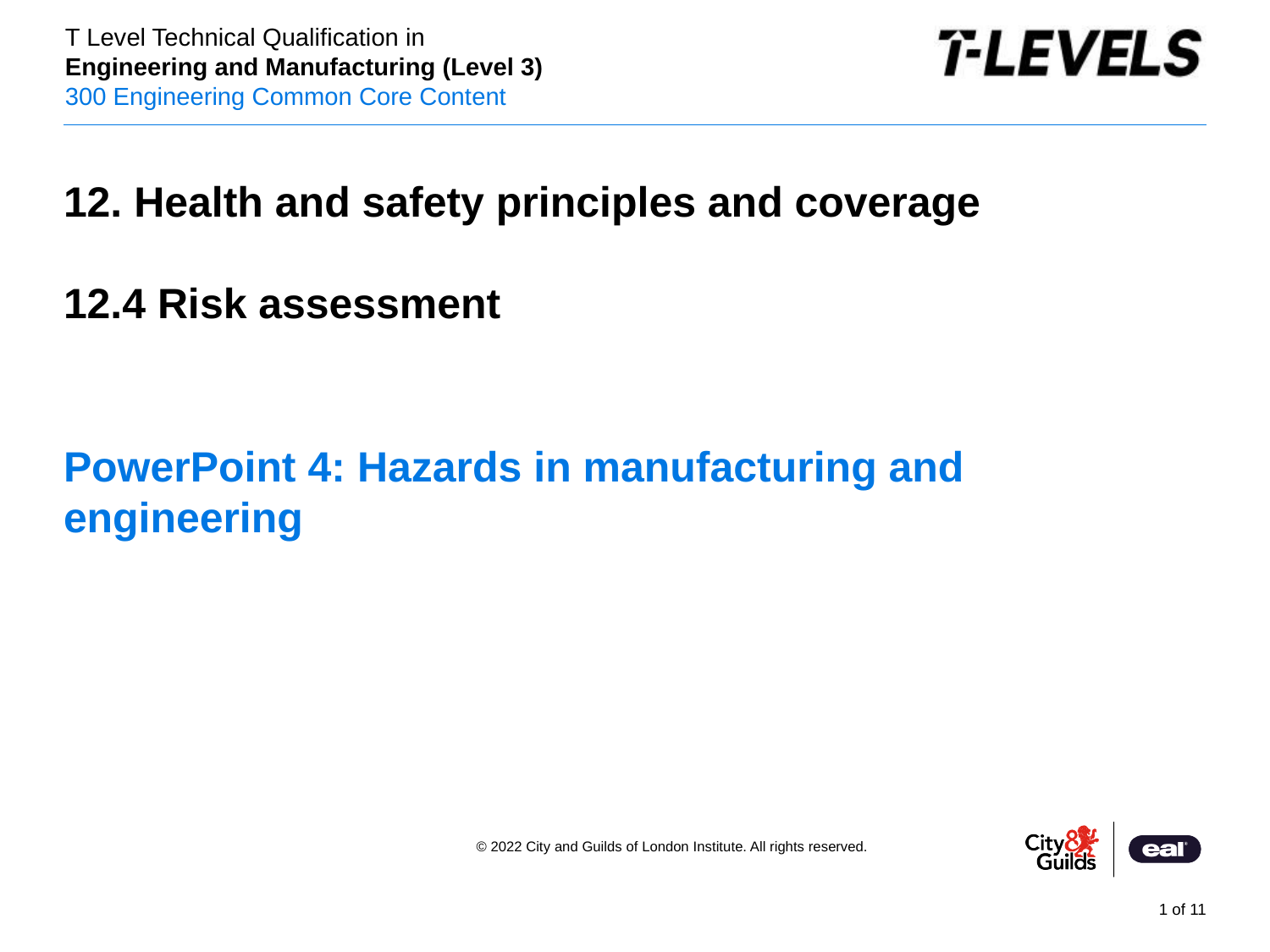

12. Health and safety principles and coverage

12.4 Risk assessment

PowerPoint presentation
# PowerPoint 4: Hazards in manufacturing and engineering